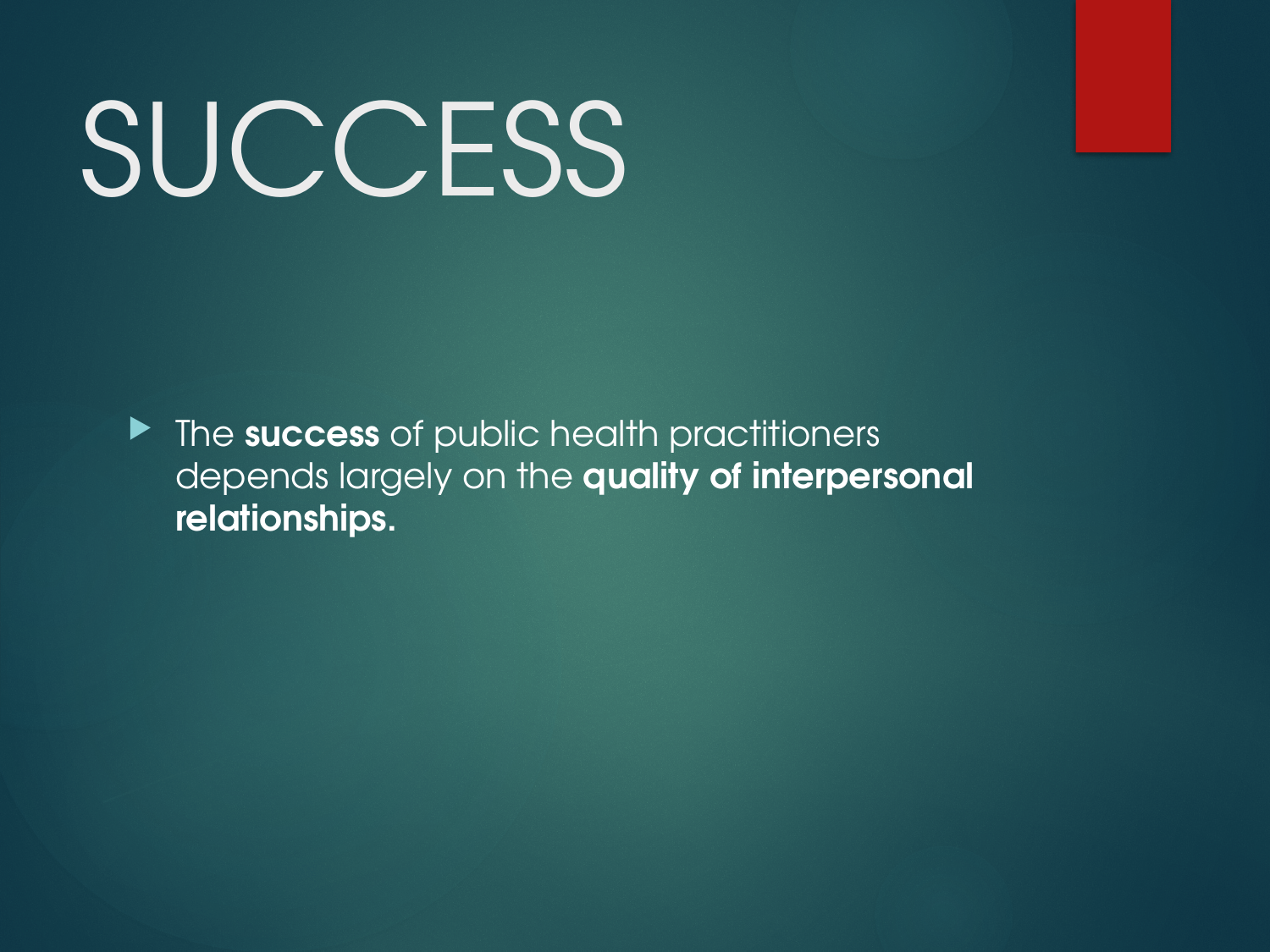

# SUCCESS

The success of public health practitioners depends largely on the quality of interpersonal relationships.